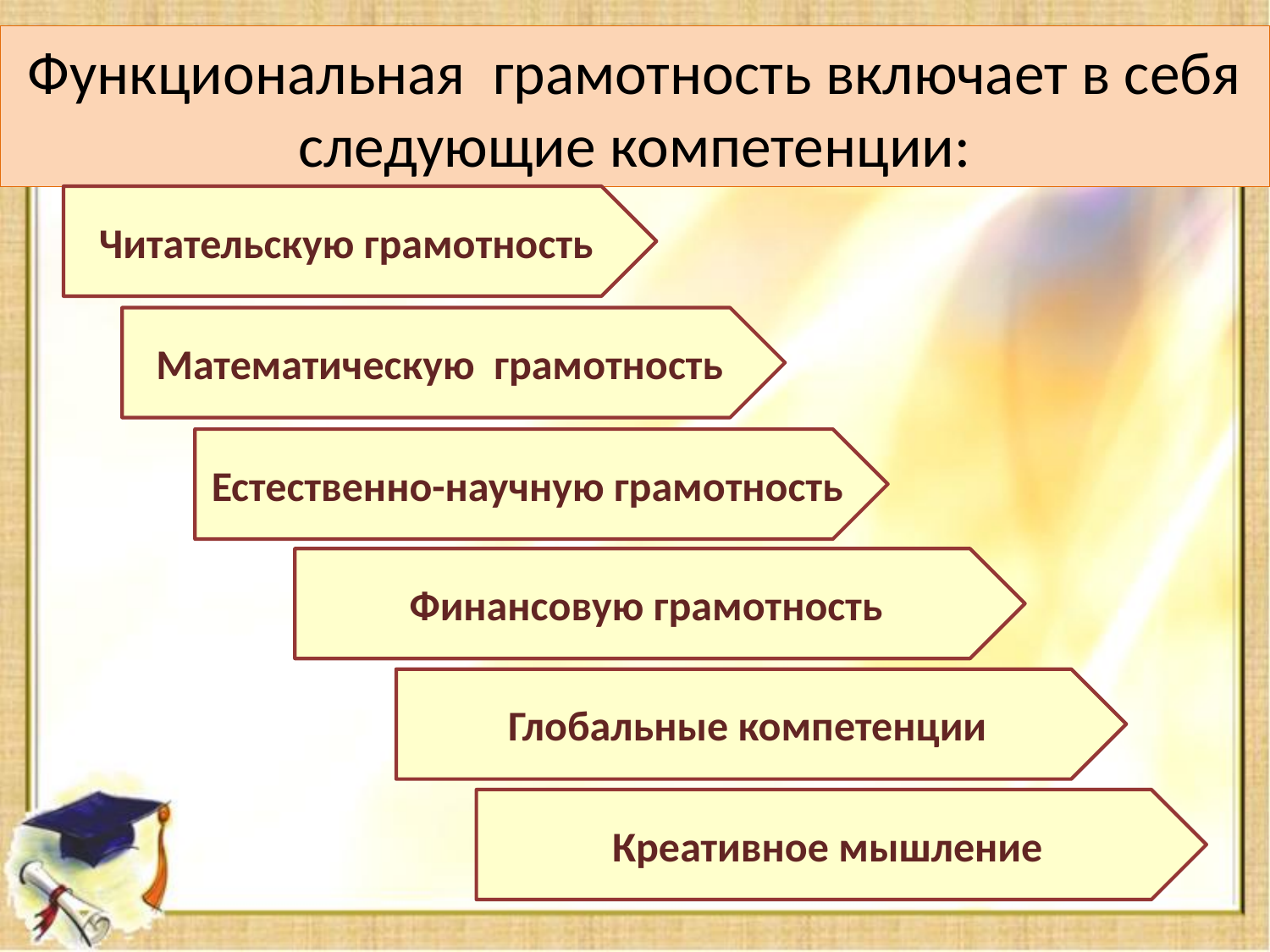

# Функциональная  грамотность включает в себя следующие компетенции:
Читательскую грамотность
Математическую  грамотность
Естественно-научную грамотность
Финансовую грамотность
Глобальные компетенции
Креативное мышление